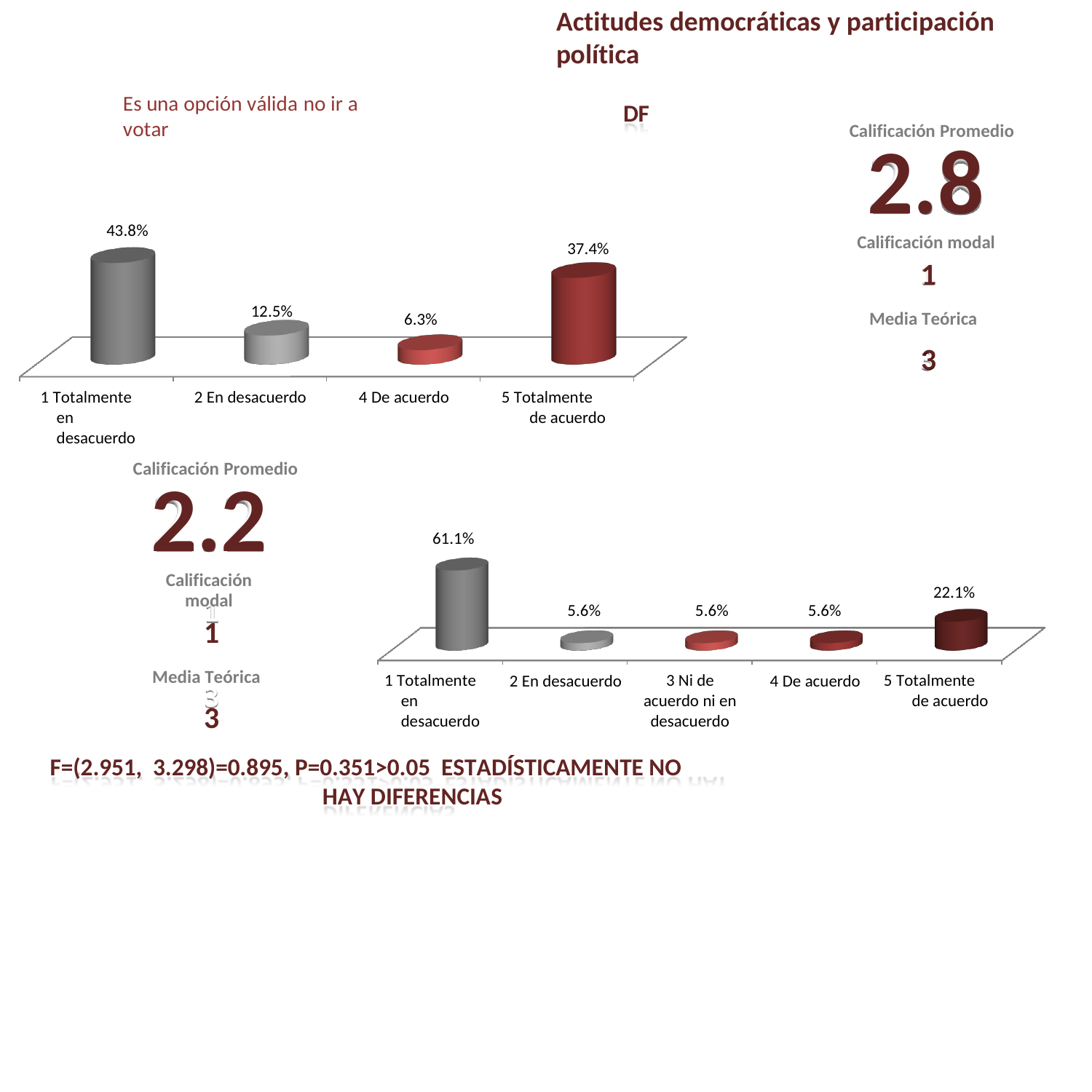

Actitudes democráticas y participación política
Es una opción válida no ir a votar
DF

Calificación Promedio
2.8
Calificación modal
1

Media Teórica

3

43.8%
37.4%

12.5%
6.3%

1 Totalmente en desacuerdo
5 Totalmente de acuerdo
2 En desacuerdo
4 De acuerdo

Calificación Promedio
2.2
Calificación modal
1

Media Teórica

3

61.1%
22.1%

5.6%
5.6%
5.6%

1 Totalmente en desacuerdo
3 Ni de acuerdo ni en desacuerdo
5 Totalmente de acuerdo
2 En desacuerdo
4 De acuerdo

F=(2.951,  3.298)=0.895, P=0.351>0.05  ESTADÍSTICAMENTE NO HAY DIFERENCIAS